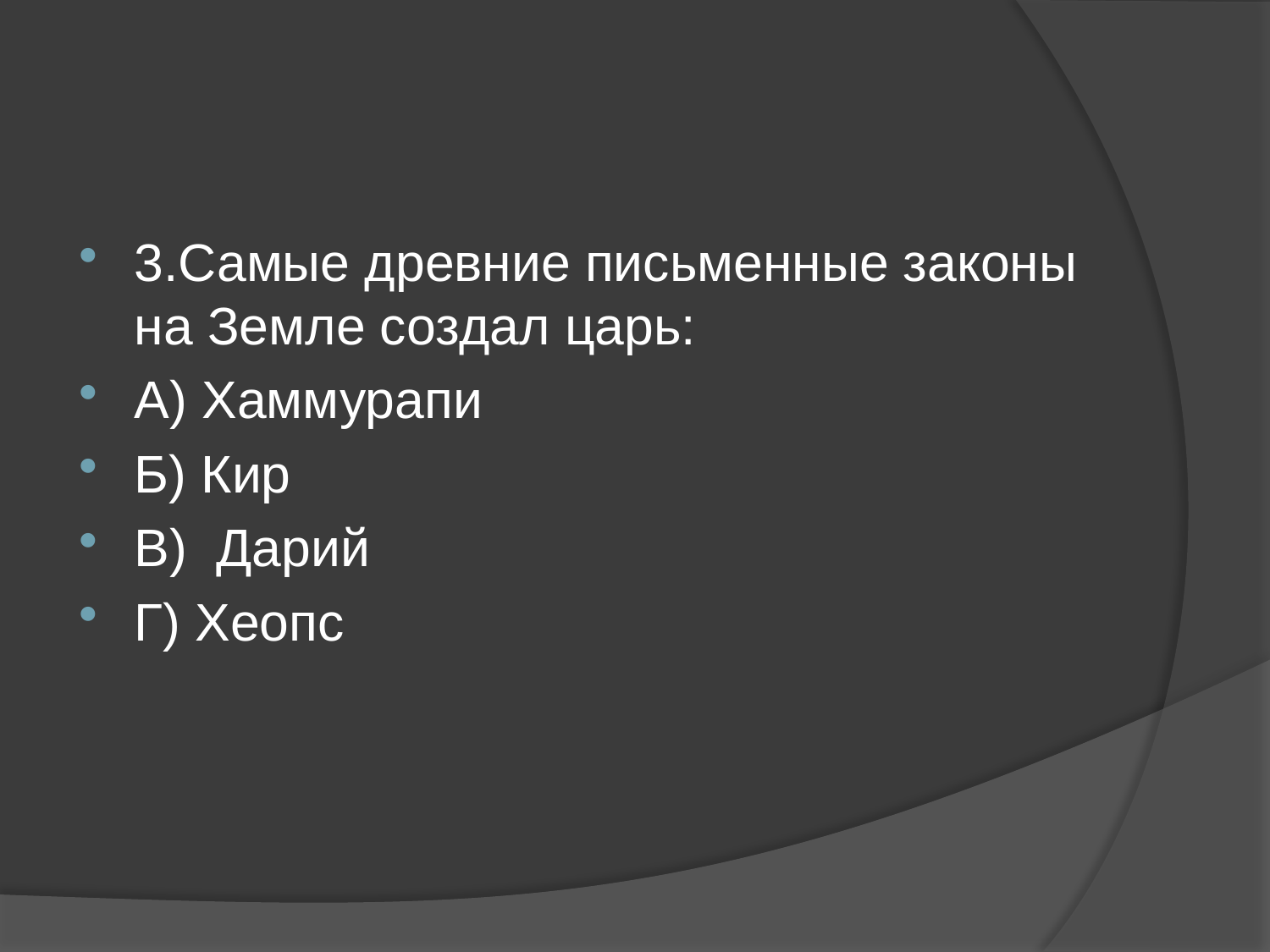

#
3.Самые древние письменные законы на Земле создал царь:
А) Хаммурапи
Б) Кир
В)  Дарий
Г) Хеопс